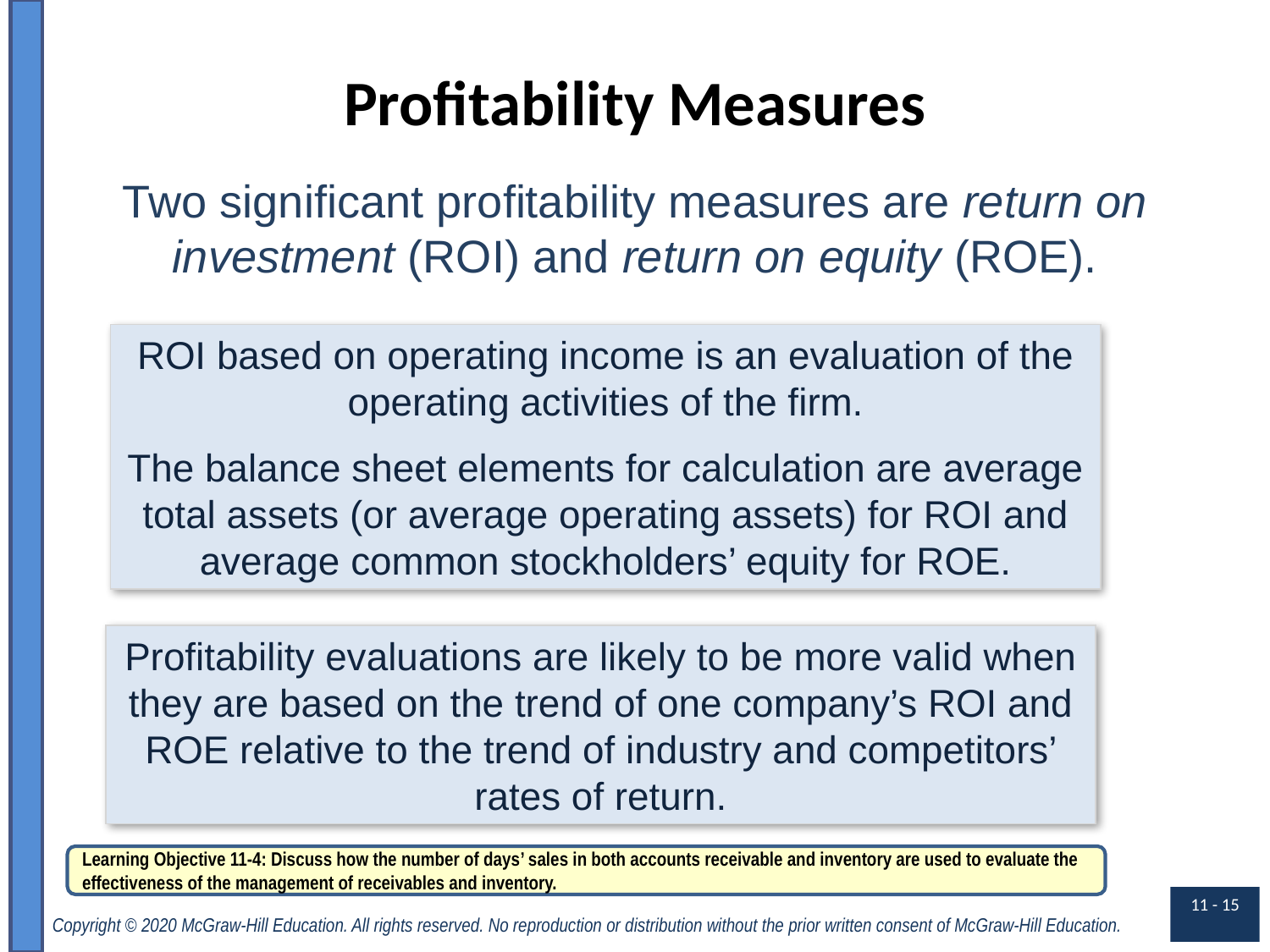

# Profitability Measures
Two significant profitability measures are return on investment (ROI) and return on equity (ROE).
ROI based on operating income is an evaluation of the operating activities of the firm.
The balance sheet elements for calculation are average total assets (or average operating assets) for ROI and average common stockholders’ equity for ROE.
Profitability evaluations are likely to be more valid when they are based on the trend of one company’s ROI and ROE relative to the trend of industry and competitors’ rates of return.
Learning Objective 11-4: Discuss how the number of days’ sales in both accounts receivable and inventory are used to evaluate the effectiveness of the management of receivables and inventory.